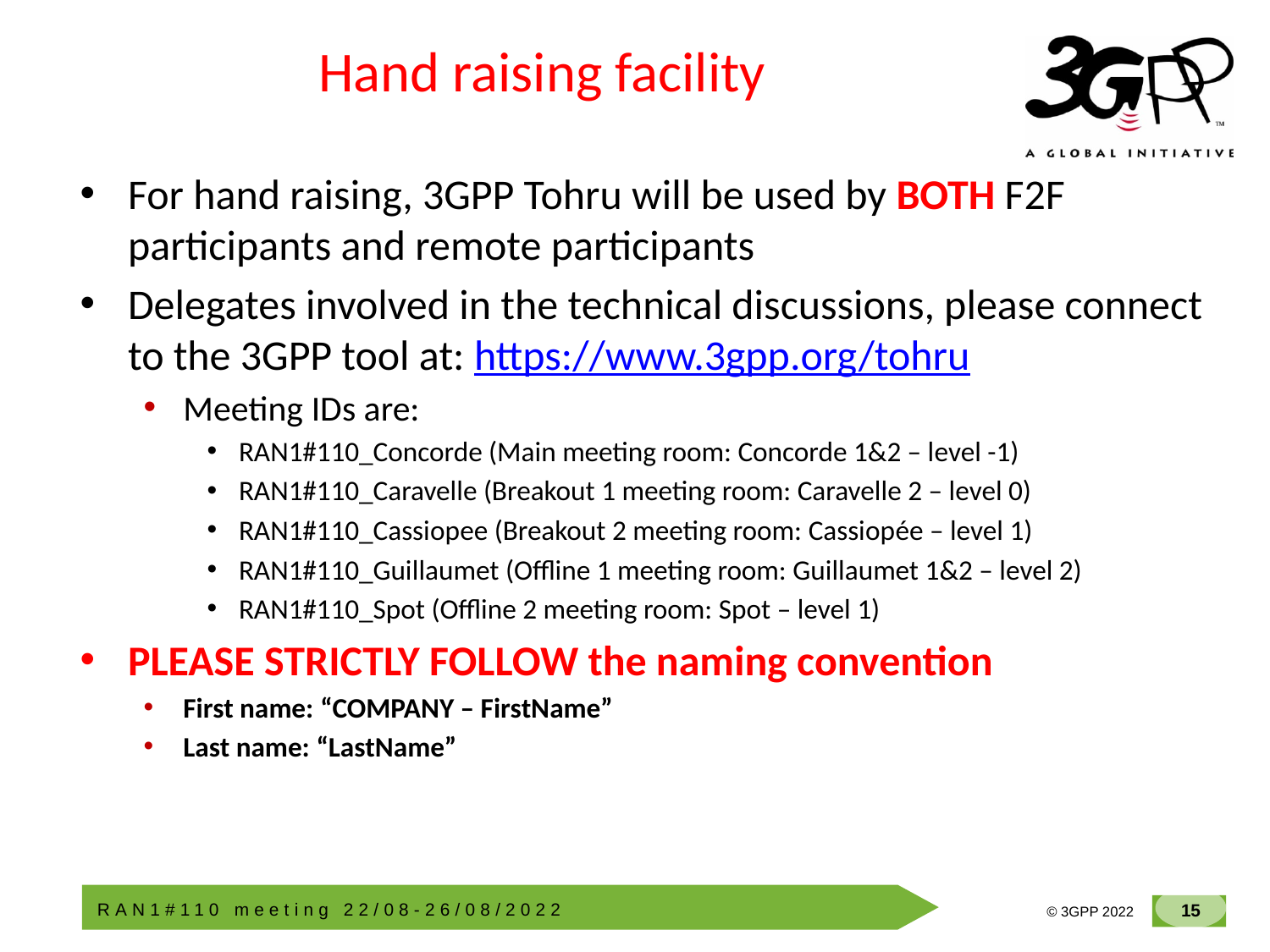

# Hand raising facility
For hand raising, 3GPP Tohru will be used by BOTH F2F participants and remote participants
Delegates involved in the technical discussions, please connect to the 3GPP tool at: https://www.3gpp.org/tohru
Meeting IDs are:
RAN1#110_Concorde (Main meeting room: Concorde 1&2 – level -1)
RAN1#110_Caravelle (Breakout 1 meeting room: Caravelle 2 – level 0)
RAN1#110_Cassiopee (Breakout 2 meeting room: Cassiopée – level 1)
RAN1#110_Guillaumet (Offline 1 meeting room: Guillaumet 1&2 – level 2)
RAN1#110_Spot (Offline 2 meeting room: Spot – level 1)
PLEASE STRICTLY FOLLOW the naming convention
First name: “COMPANY – FirstName”
Last name: “LastName”